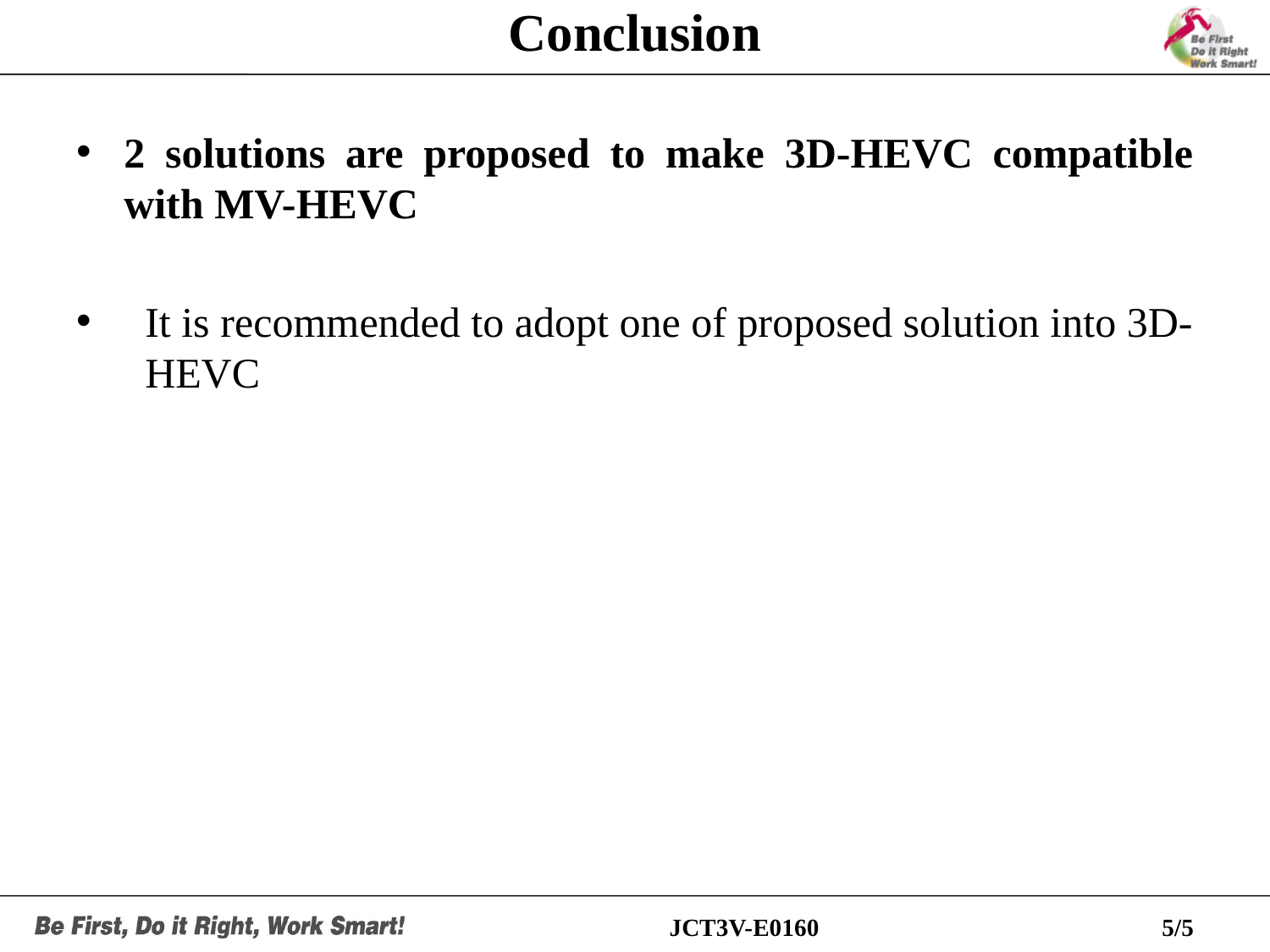

# Conclusion
2 solutions are proposed to make 3D-HEVC compatible with MV-HEVC

It is recommended to adopt one of proposed solution into 3D-HEVC

JCT3V-E0160
5/5